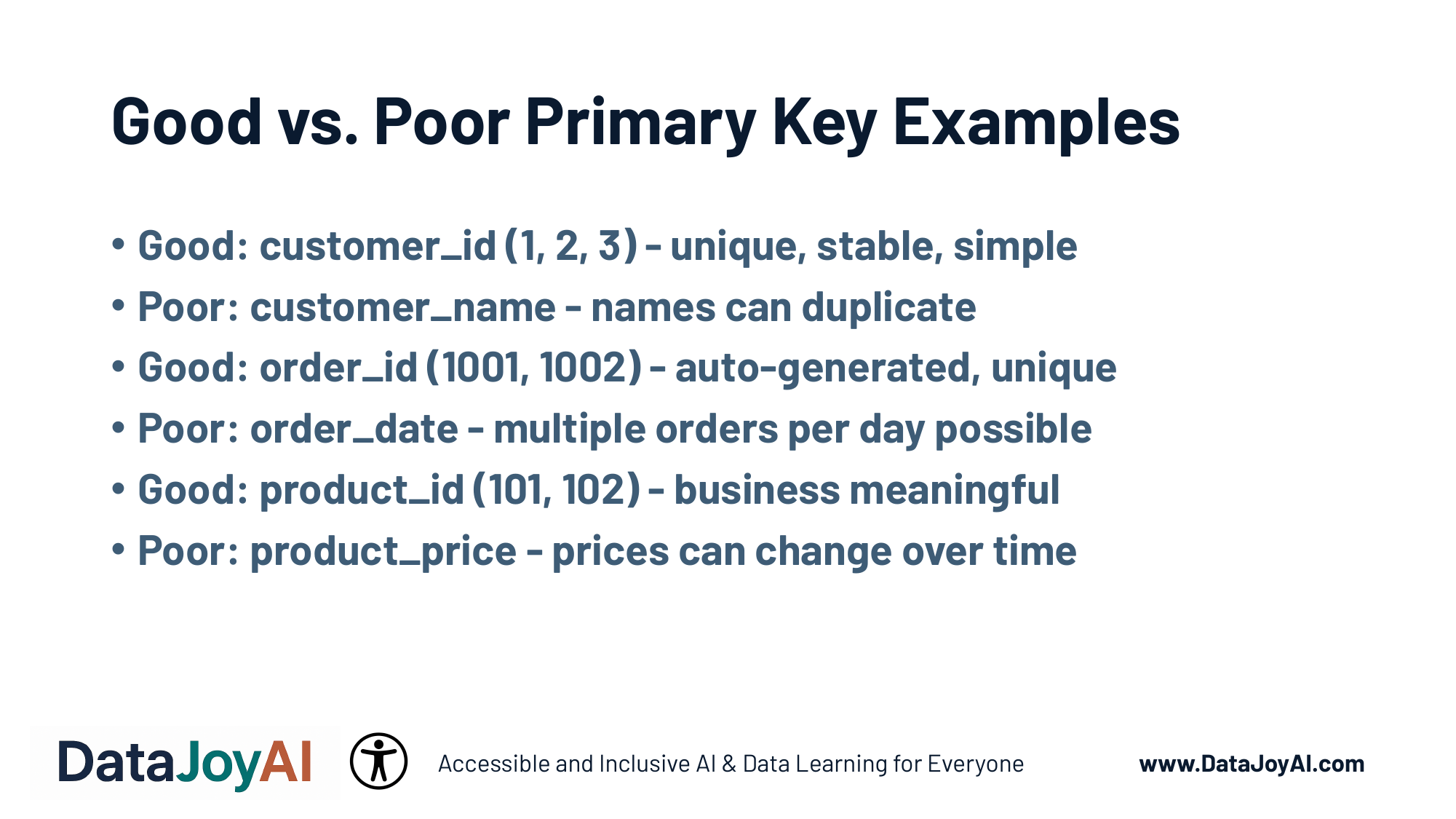

# Good vs. Poor Primary Key Examples
Good: customer_id (1, 2, 3) - unique, stable, simple
Poor: customer_name - names can duplicate
Good: order_id (1001, 1002) - auto-generated, unique
Poor: order_date - multiple orders per day possible
Good: product_id (101, 102) - business meaningful
Poor: product_price - prices can change over time